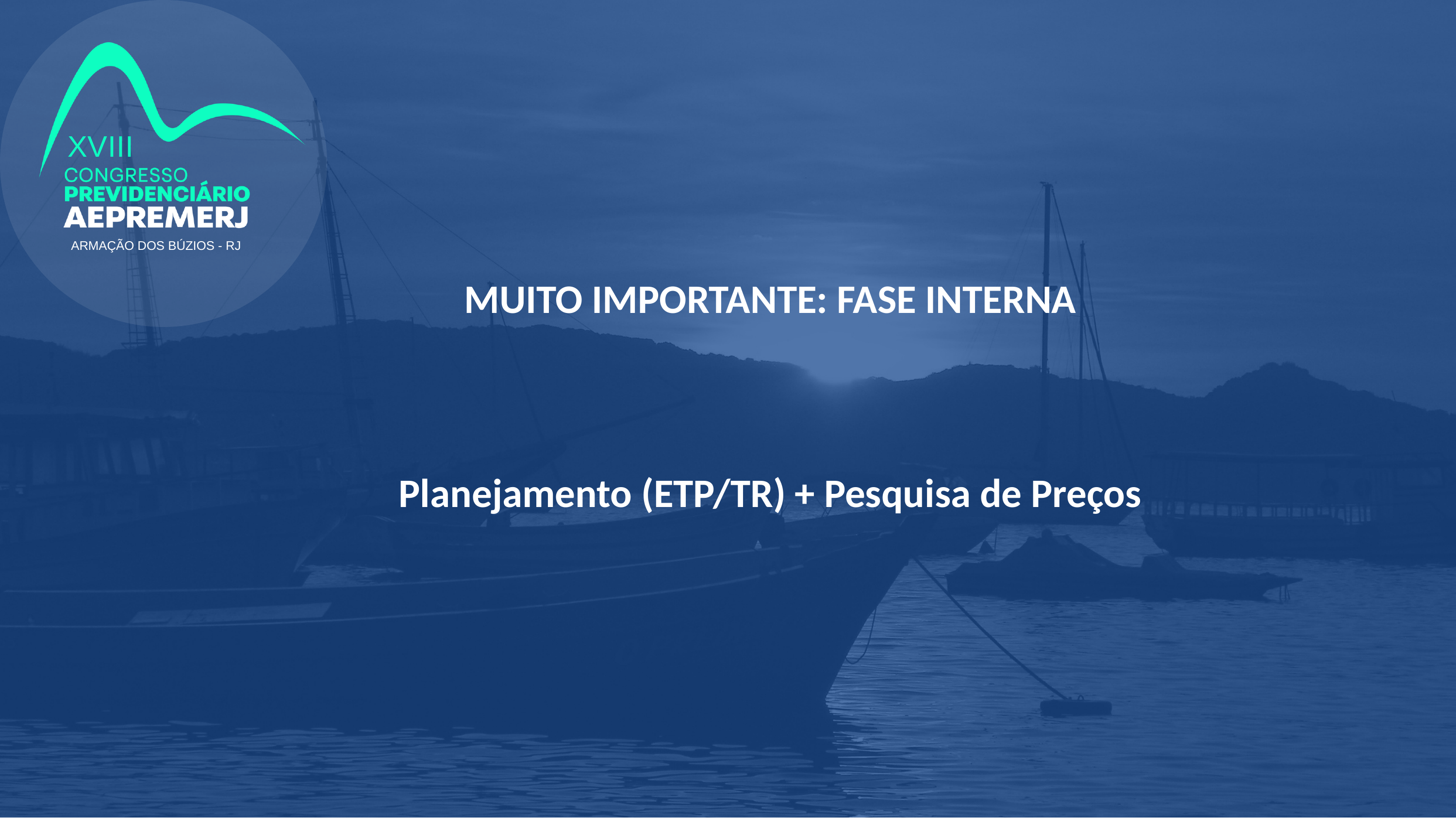

XVIII

ARMAÇÃO DOS BÚZIOS - RJ
MUITO IMPORTANTE: FASE INTERNA

Planejamento (ETP/TR) + Pesquisa de Preços